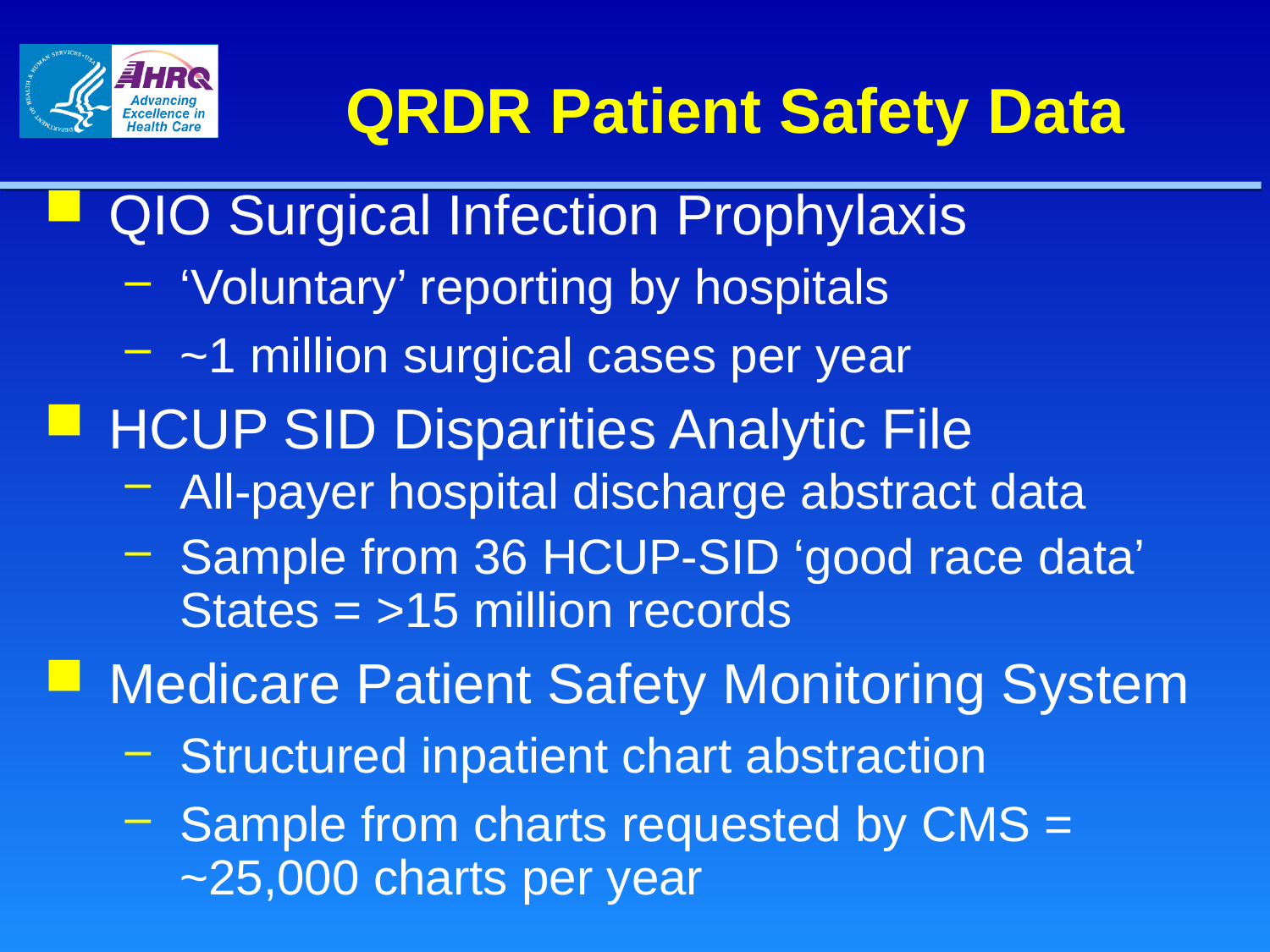

# QRDR Patient Safety Data
QIO Surgical Infection Prophylaxis
‘Voluntary’ reporting by hospitals
~1 million surgical cases per year
HCUP SID Disparities Analytic File
All-payer hospital discharge abstract data
Sample from 36 HCUP-SID ‘good race data’ States = >15 million records
Medicare Patient Safety Monitoring System
Structured inpatient chart abstraction
Sample from charts requested by CMS = ~25,000 charts per year